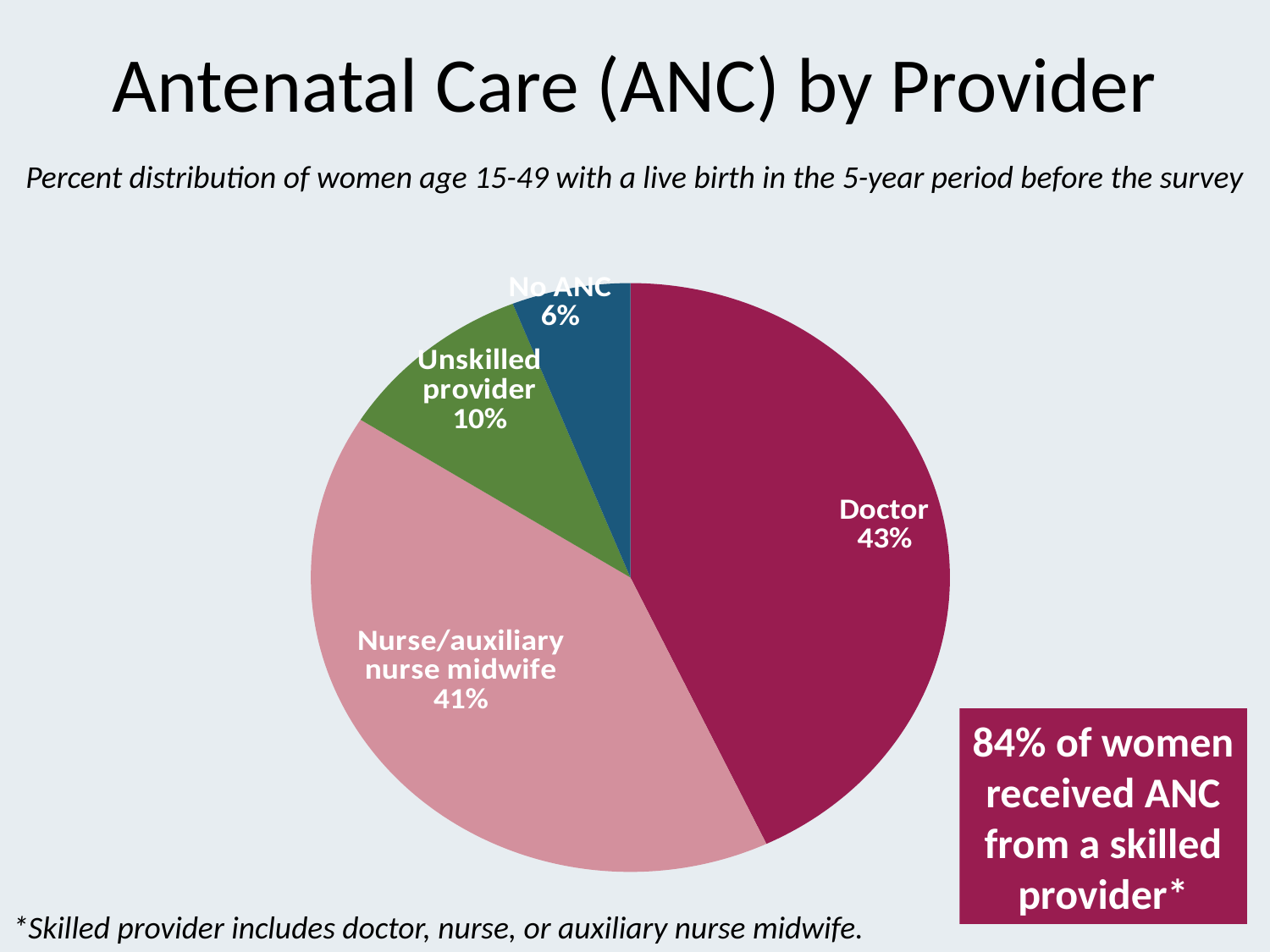

# Antenatal Care (ANC) by Provider
Percent distribution of women age 15-49 with a live birth in the 5-year period before the survey

### Chart

| Category | Series 1 |
|---|---|
| Doctor | 43.0 |
| Nurse/auxiliary nurse midwife | 41.0 |
| Unskilled provider | 10.0 |
| No ANC | 6.0 |
84% of women received ANC from a skilled provider*
*Skilled provider includes doctor, nurse, or auxiliary nurse midwife.